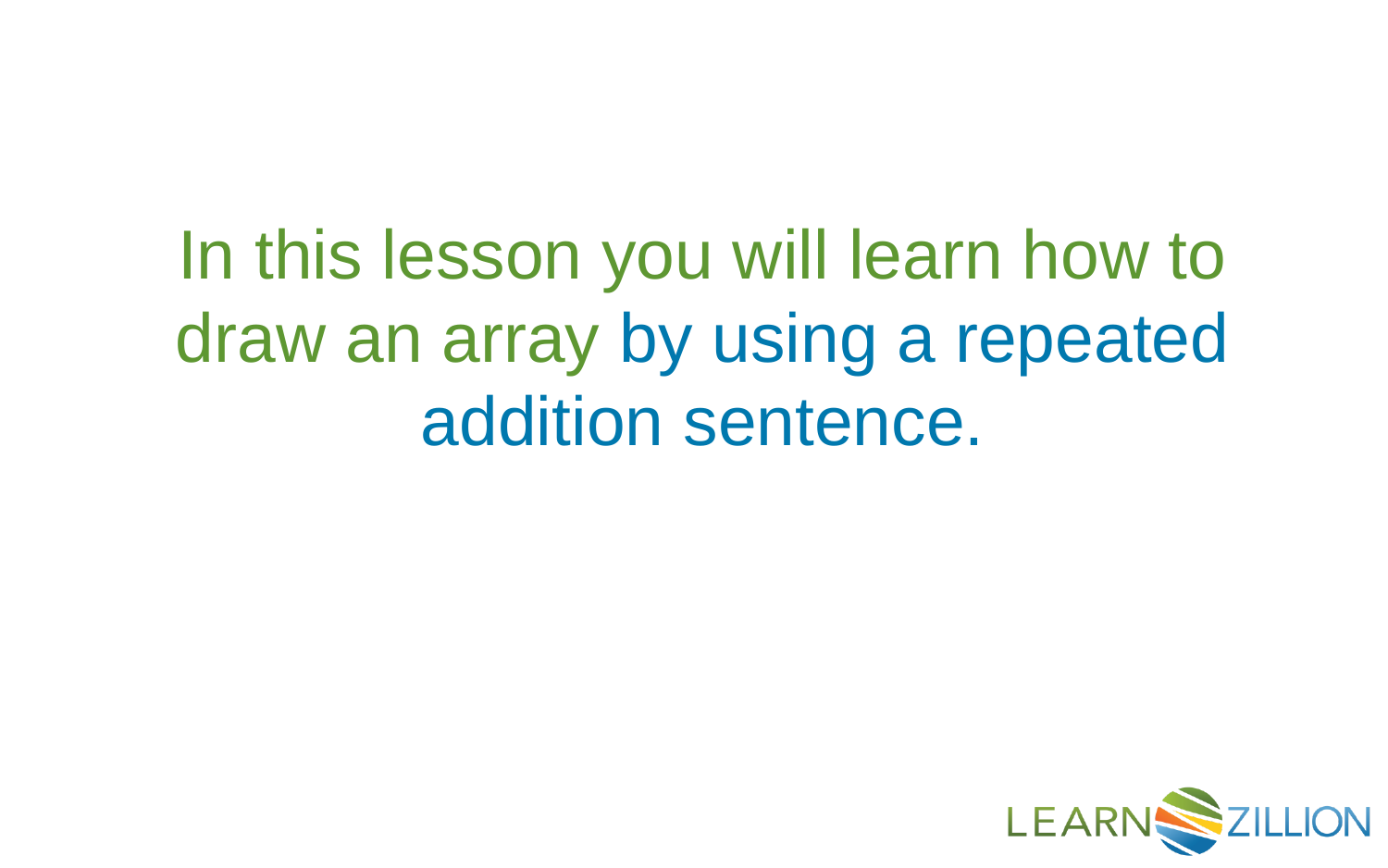

In this lesson you will learn how to draw an array by using a repeated addition sentence.